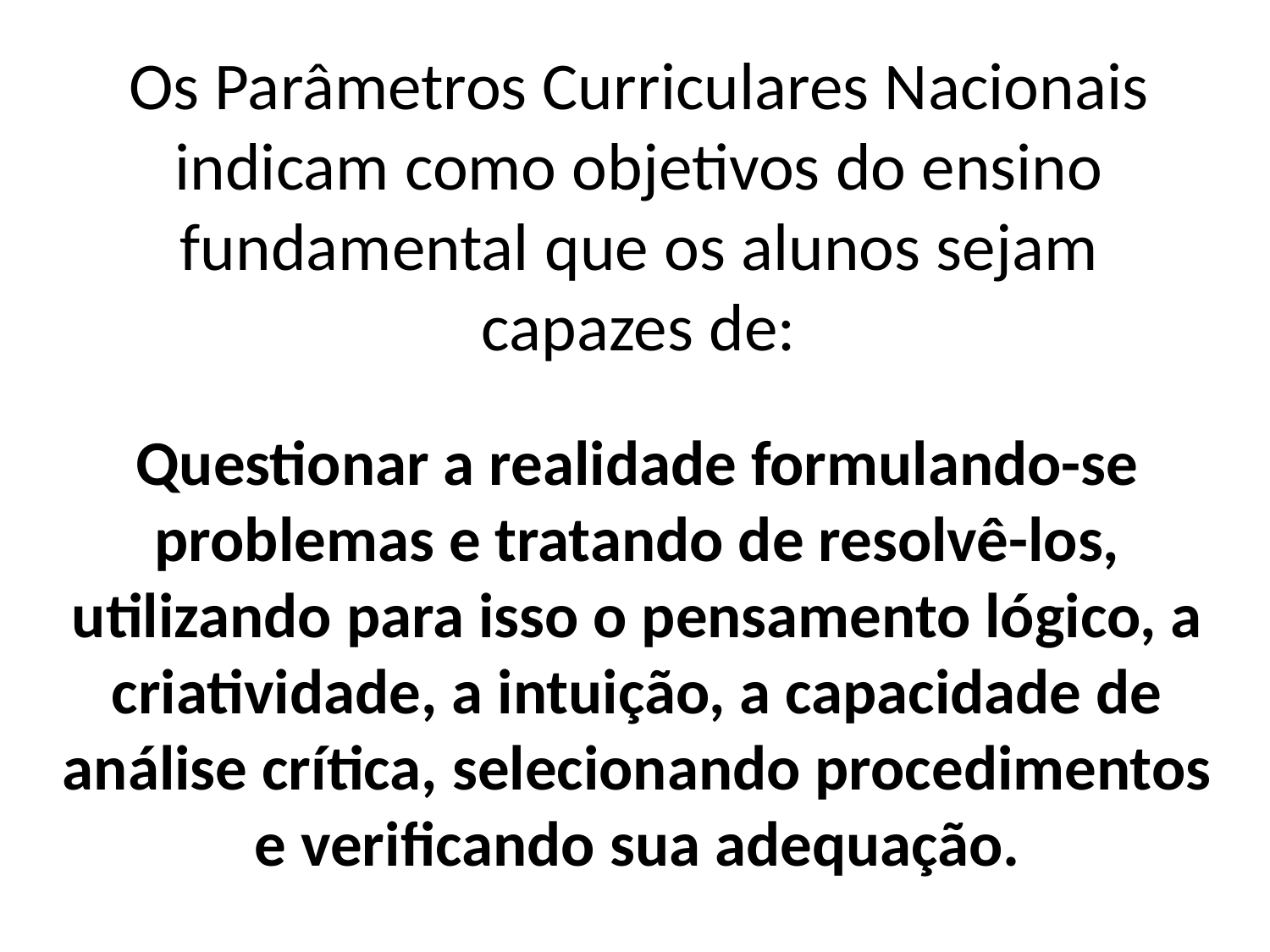

Os Parâmetros Curriculares Nacionais indicam como objetivos do ensino fundamental que os alunos sejam capazes de:

Questionar a realidade formulando-se problemas e tratando de resolvê-los, utilizando para isso o pensamento lógico, a criatividade, a intuição, a capacidade de análise crítica, selecionando procedimentos e verificando sua adequação.